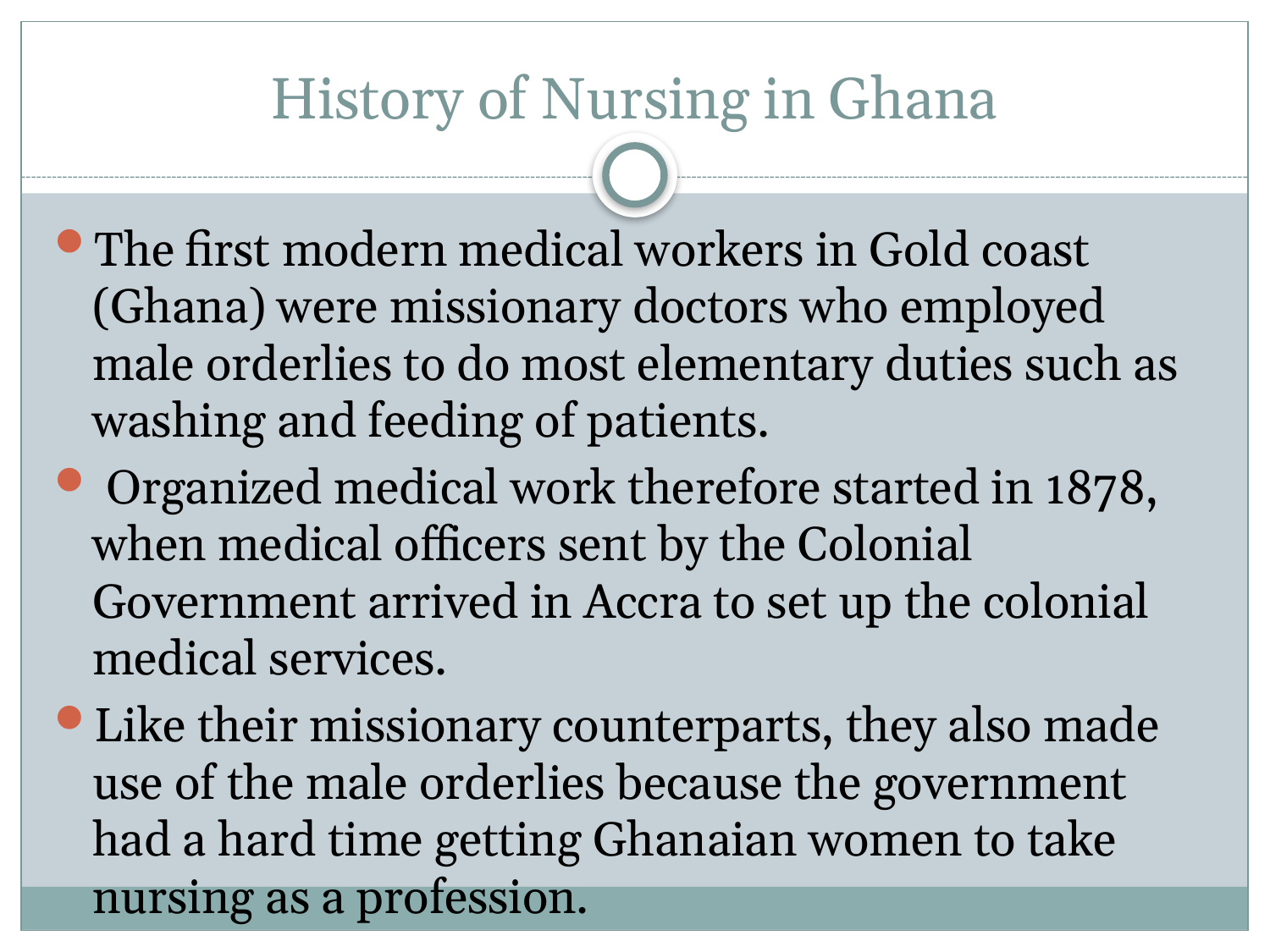

# History of Nursing in Ghana
The first modern medical workers in Gold coast  (Ghana) were missionary doctors who employed male orderlies to do most elementary duties such as washing and feeding of patients.
 Organized medical work therefore started in 1878, when medical officers sent by the Colonial Government arrived in Accra to set up the colonial medical services.
Like their missionary counterparts, they also made use of the male orderlies because the government had a hard time getting Ghanaian women to take nursing as a profession.